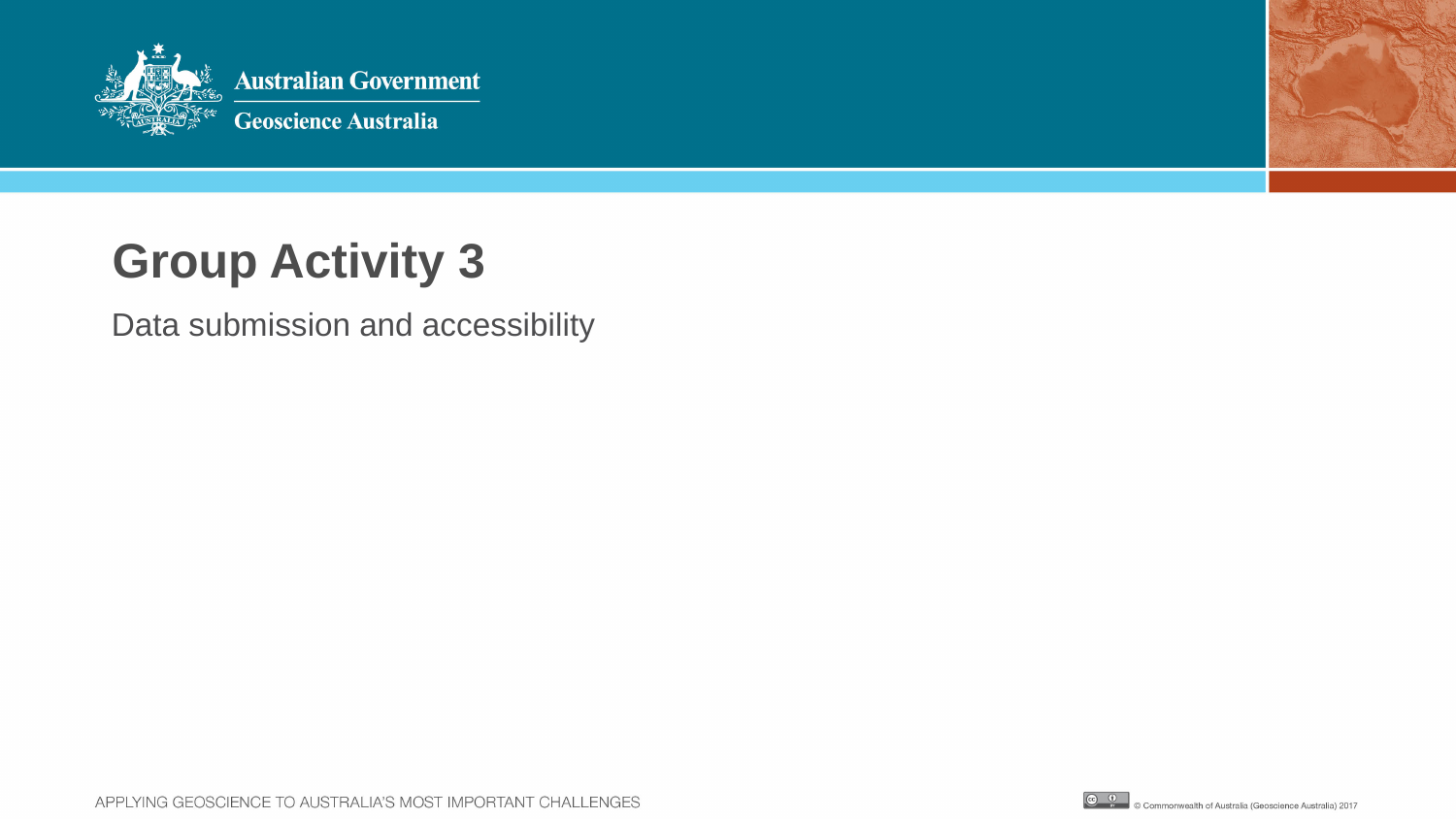

# Group Activity 3
Data submission and accessibility